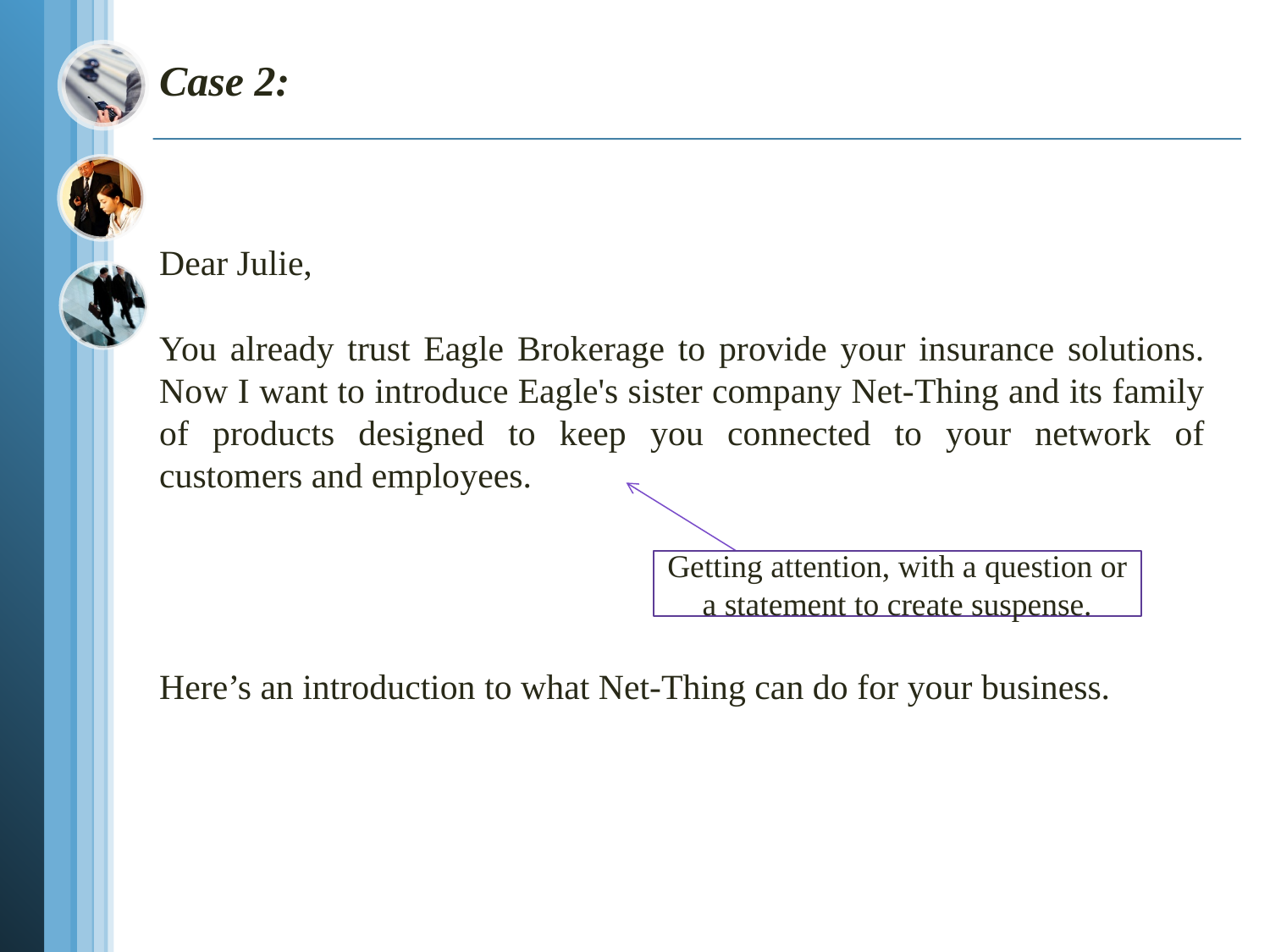

# Case 2:

Dear Julie,

You already trust Eagle Brokerage to provide your insurance solutions. Now I want to introduce Eagle's sister company Net-Thing and its family of products designed to keep you connected to your network of customers and employees.

Here’s an introduction to what Net-Thing can do for your business.
Getting attention, with a question or a statement to create suspense.